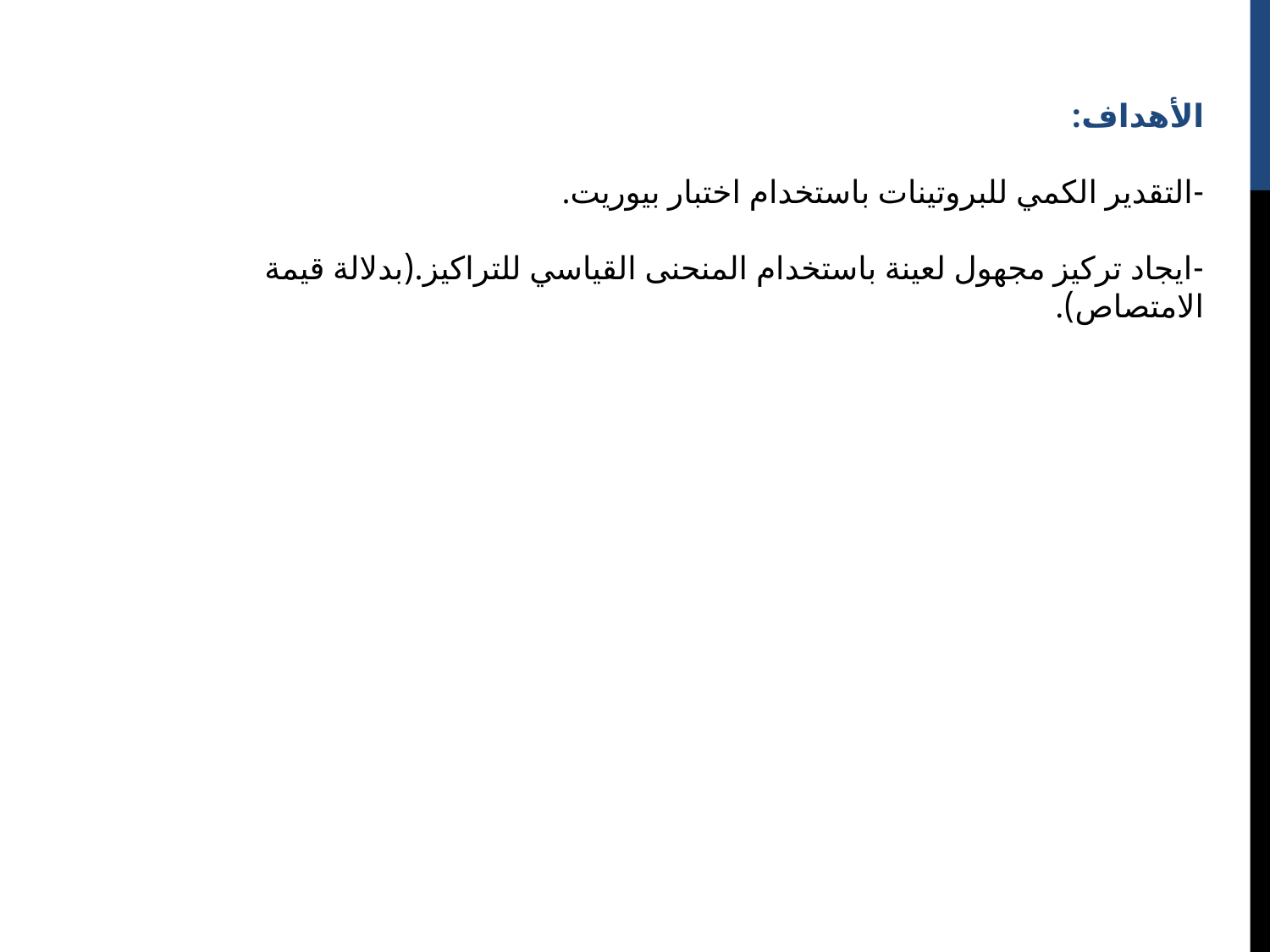

الأهداف:

-التقدير الكمي للبروتينات باستخدام اختبار بيوريت.

-ايجاد تركيز مجهول لعينة باستخدام المنحنى القياسي للتراكيز.(بدلالة قيمة الامتصاص).